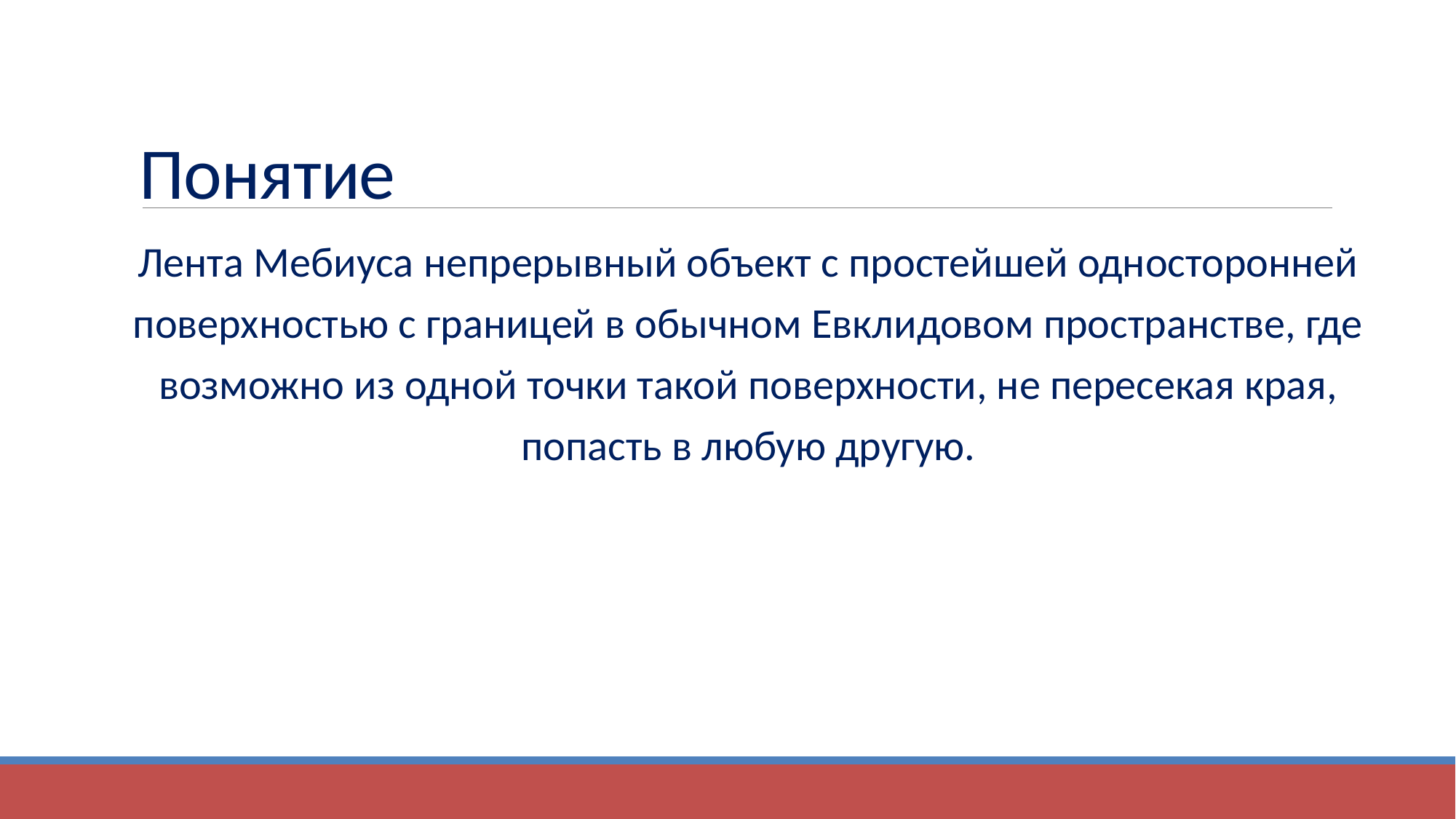

# Понятие
Лента Мебиуса непрерывный объект с простейшей односторонней поверхностью с границей в обычном Евклидовом пространстве, где возможно из одной точки такой поверхности, не пересекая края, попасть в любую другую.